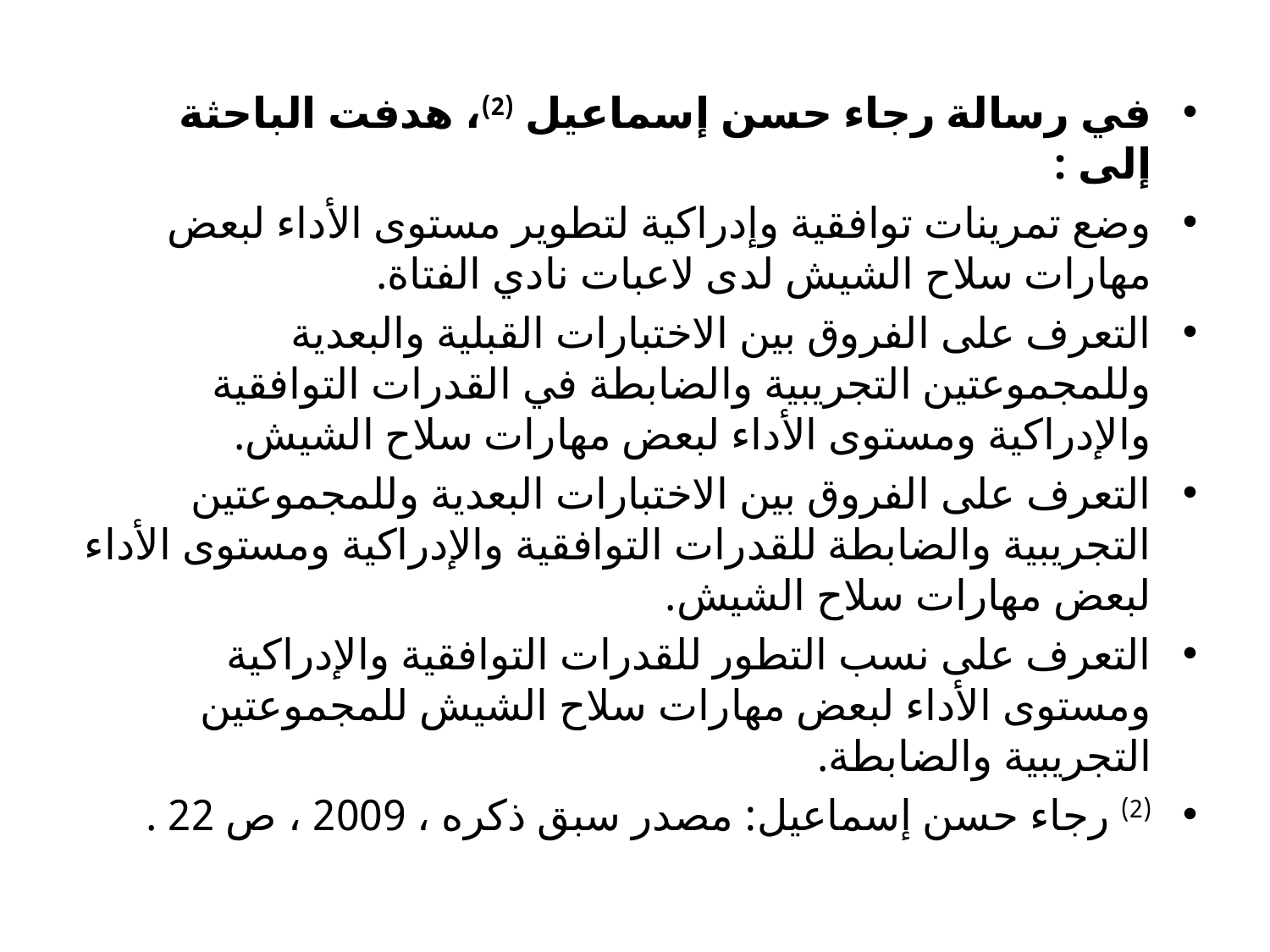

في رسالة رجاء حسن إسماعيل (2)، هدفت الباحثة إلى :
وضع تمرينات توافقية وإدراكية لتطوير مستوى الأداء لبعض مهارات سلاح الشيش لدى لاعبات نادي الفتاة.
التعرف على الفروق بين الاختبارات القبلية والبعدية وللمجموعتين التجريبية والضابطة في القدرات التوافقية والإدراكية ومستوى الأداء لبعض مهارات سلاح الشيش.
التعرف على الفروق بين الاختبارات البعدية وللمجموعتين التجريبية والضابطة للقدرات التوافقية والإدراكية ومستوى الأداء لبعض مهارات سلاح الشيش.
التعرف على نسب التطور للقدرات التوافقية والإدراكية ومستوى الأداء لبعض مهارات سلاح الشيش للمجموعتين التجريبية والضابطة.
(2) رجاء حسن إسماعيل: مصدر سبق ذكره ، 2009 ، ص 22 .